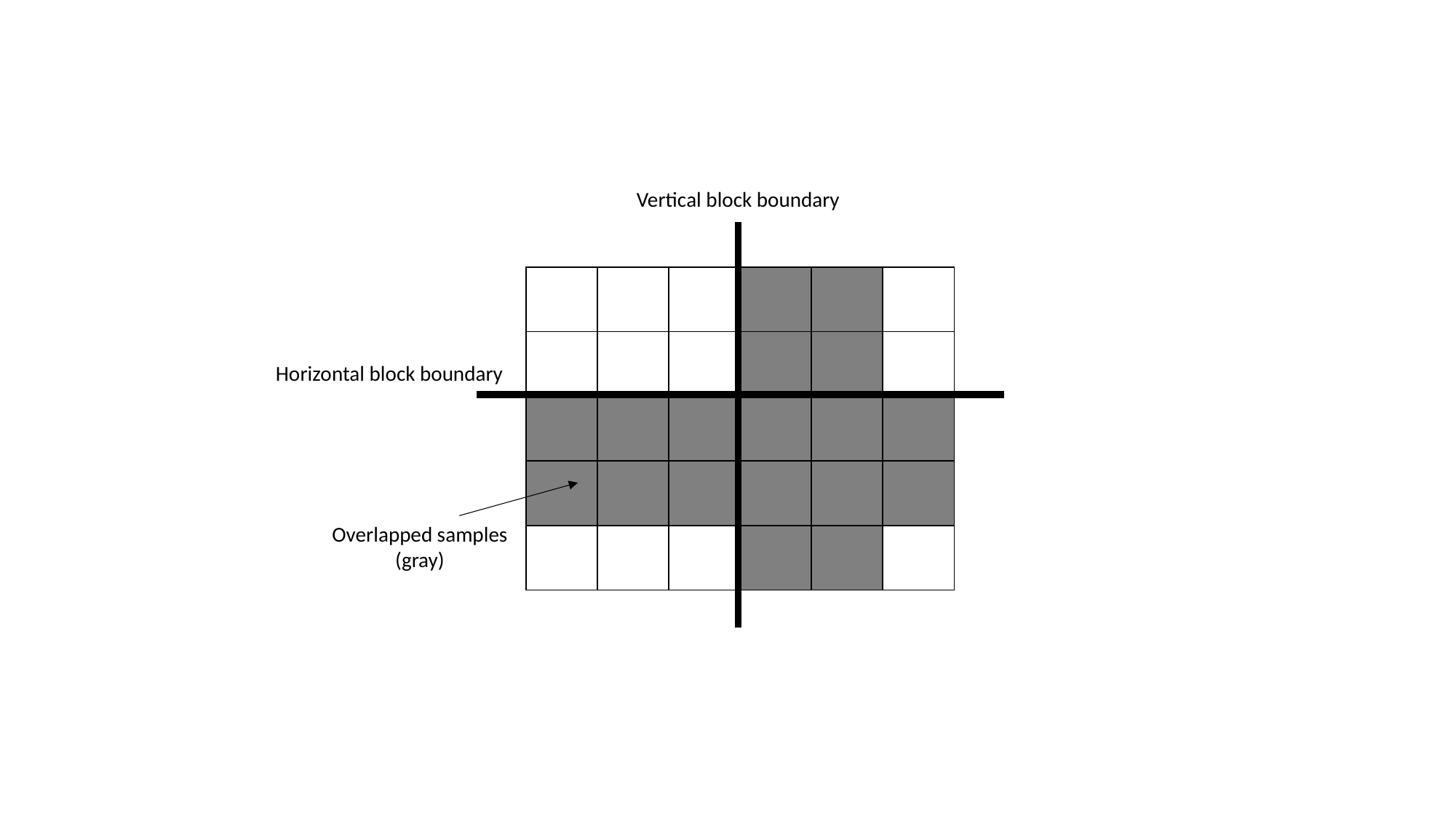

Vertical block boundary
|  |  |  |  |  |  |
| --- | --- | --- | --- | --- | --- |
|  |  |  |  |  |  |
|  |  |  |  |  |  |
|  |  |  |  |  |  |
|  |  |  |  |  |  |
Horizontal block boundary
Overlapped samples
(gray)